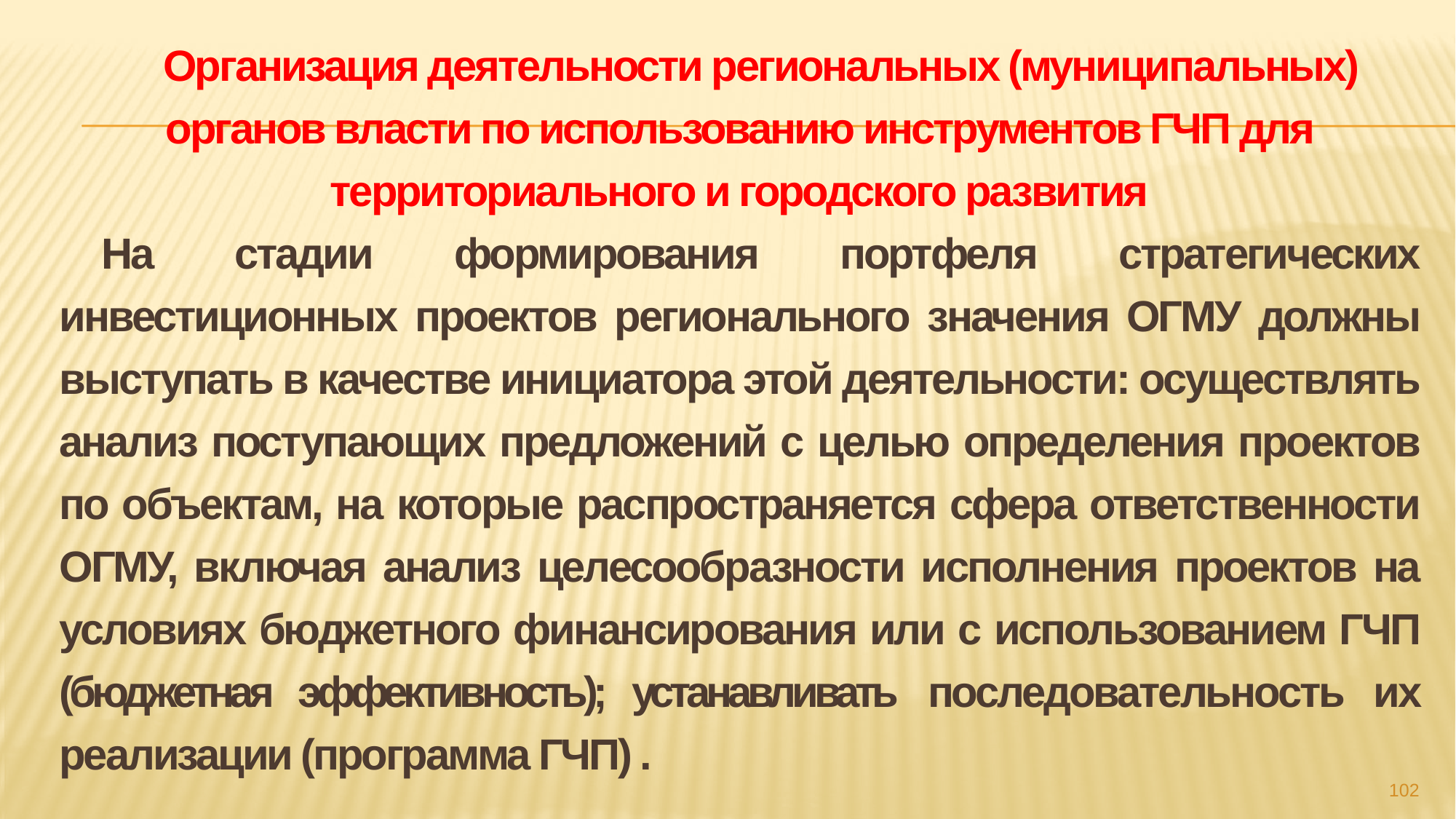

Организация деятельности региональных (муниципальных) органов власти по использованию инструментов ГЧП для территориального и городского развития
На стадии формирования портфеля стратегических инвестиционных проектов регионального значения ОГМУ должны выступать в качестве инициатора этой деятельности: осуществлять анализ поступающих предложений с целью определения проектов по объектам, на которые распространяется сфера ответственности ОГМУ, включая анализ целесообразности исполнения проектов на условиях бюджетного финансирования или с использованием ГЧП (бюджетная эффективность); устанавливать последовательность их реализации (программа ГЧП) .
#
102